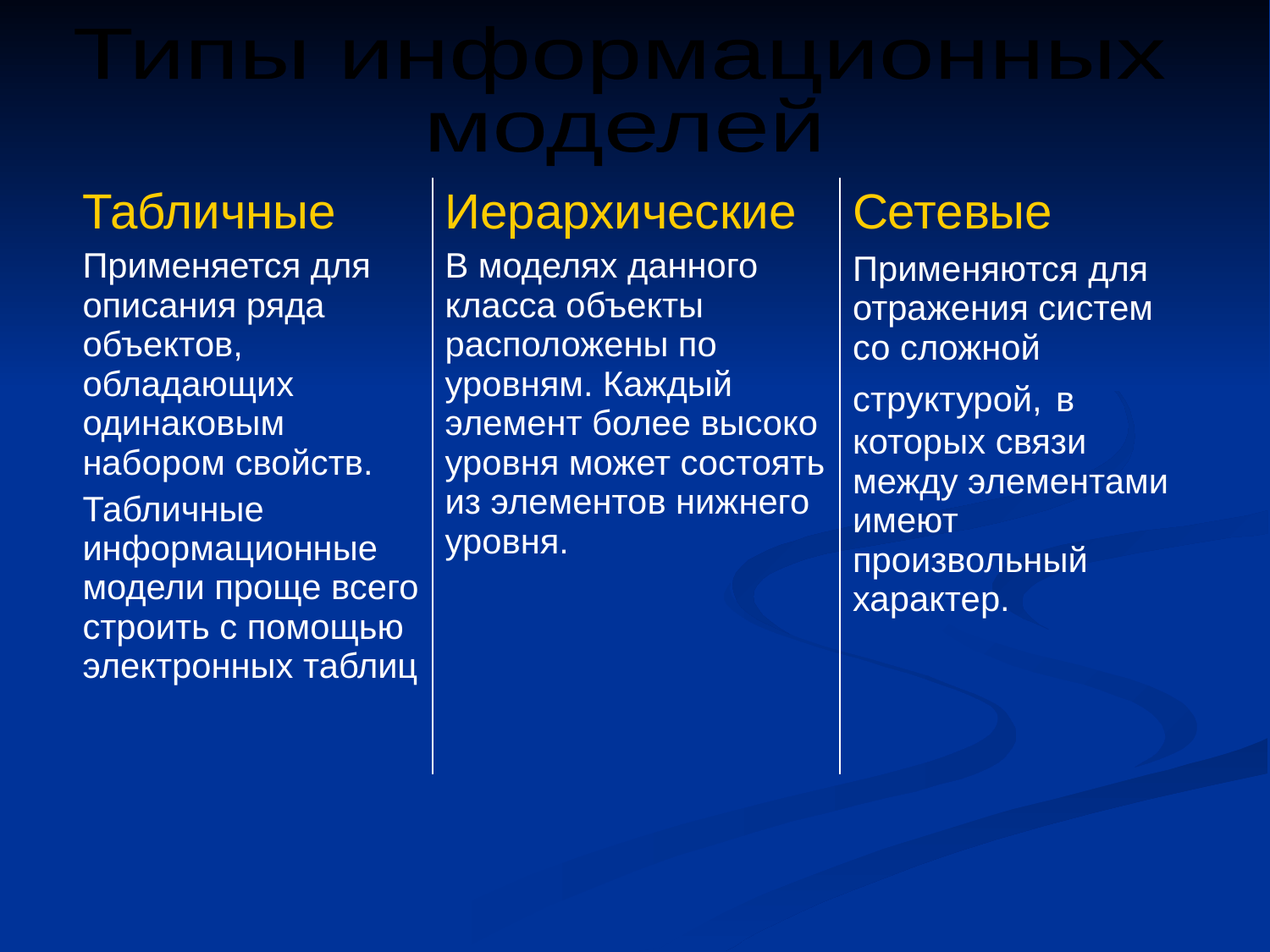

Типы информационных
моделей
| Табличные Применяется для описания ряда объектов, обладающих одинаковым набором свойств. Табличные информационные модели проще всего строить с помощью электронных таблиц | Иерархические В моделях данного класса объекты расположены по уровням. Каждый элемент более высоко уровня может состоять из элементов нижнего уровня. | Сетевые Применяются для отражения систем со сложной структурой, в которых связи между элементами имеют произвольный характер. |
| --- | --- | --- |